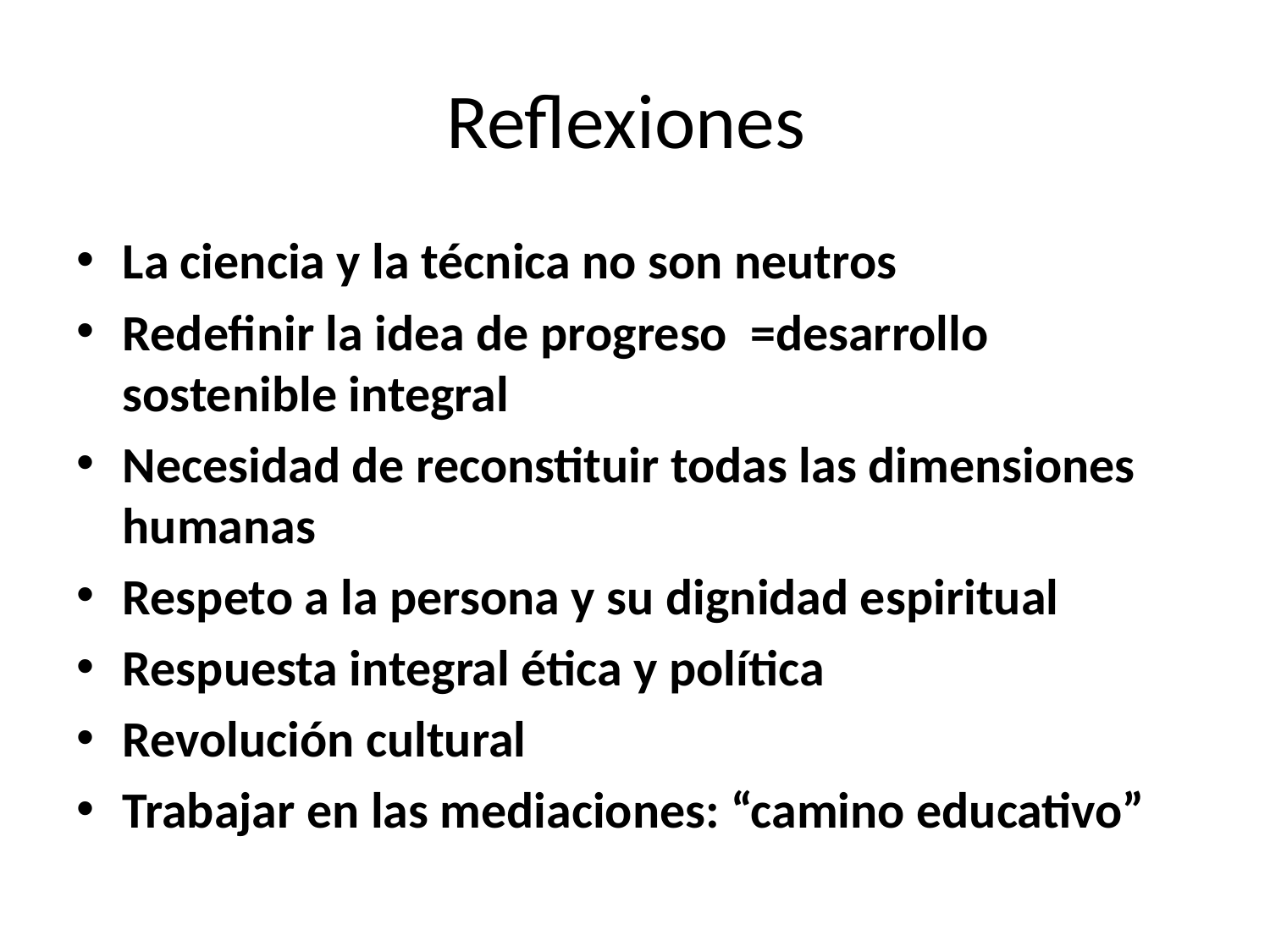

# Reflexiones
La ciencia y la técnica no son neutros
Redefinir la idea de progreso  =desarrollo sostenible integral
Necesidad de reconstituir todas las dimensiones humanas
Respeto a la persona y su dignidad espiritual
Respuesta integral ética y política
Revolución cultural
Trabajar en las mediaciones: “camino educativo”